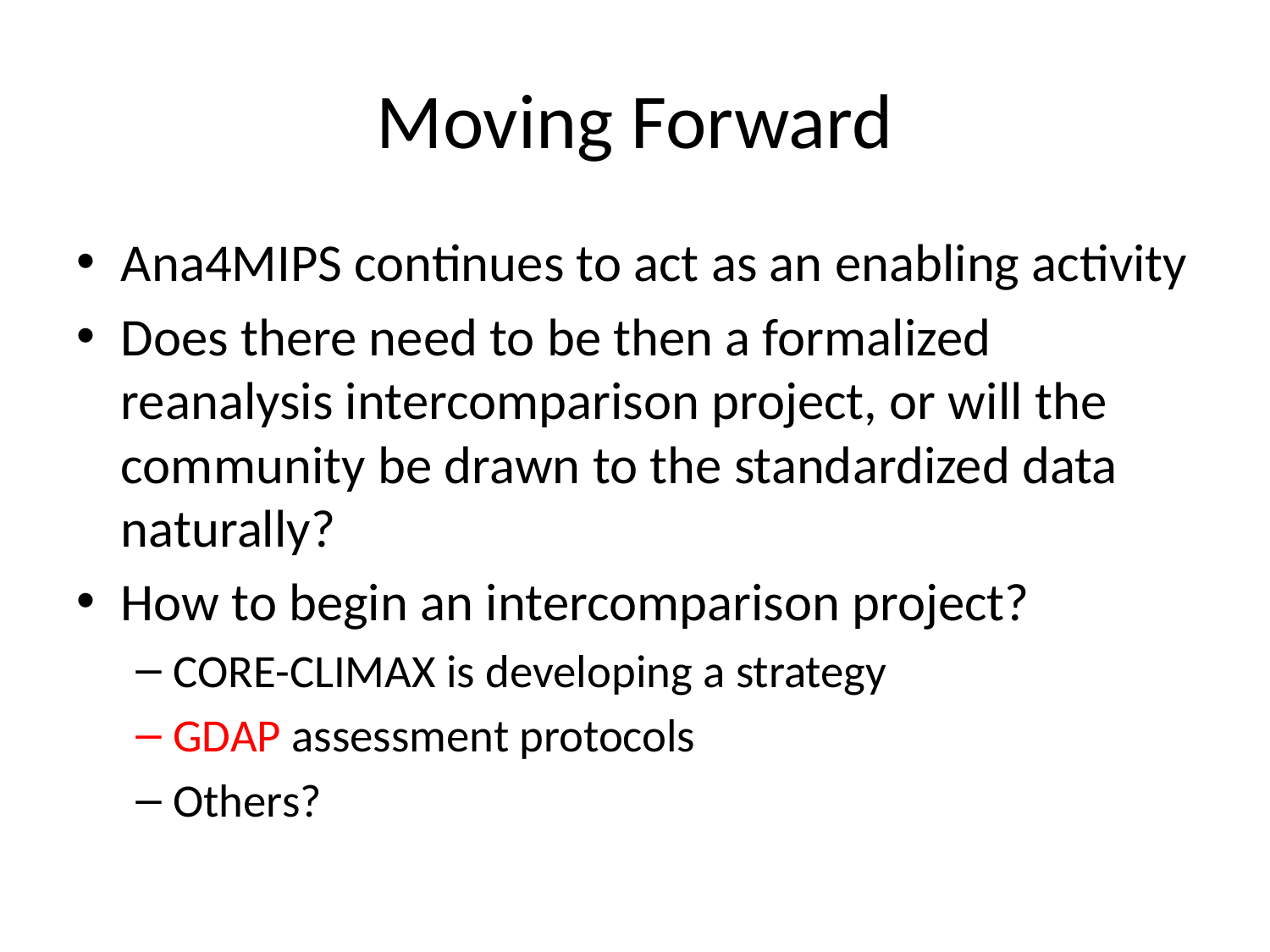

# Moving Forward
Ana4MIPS continues to act as an enabling activity
Does there need to be then a formalized reanalysis intercomparison project, or will the community be drawn to the standardized data naturally?
How to begin an intercomparison project?
CORE-CLIMAX is developing a strategy
GDAP assessment protocols
Others?